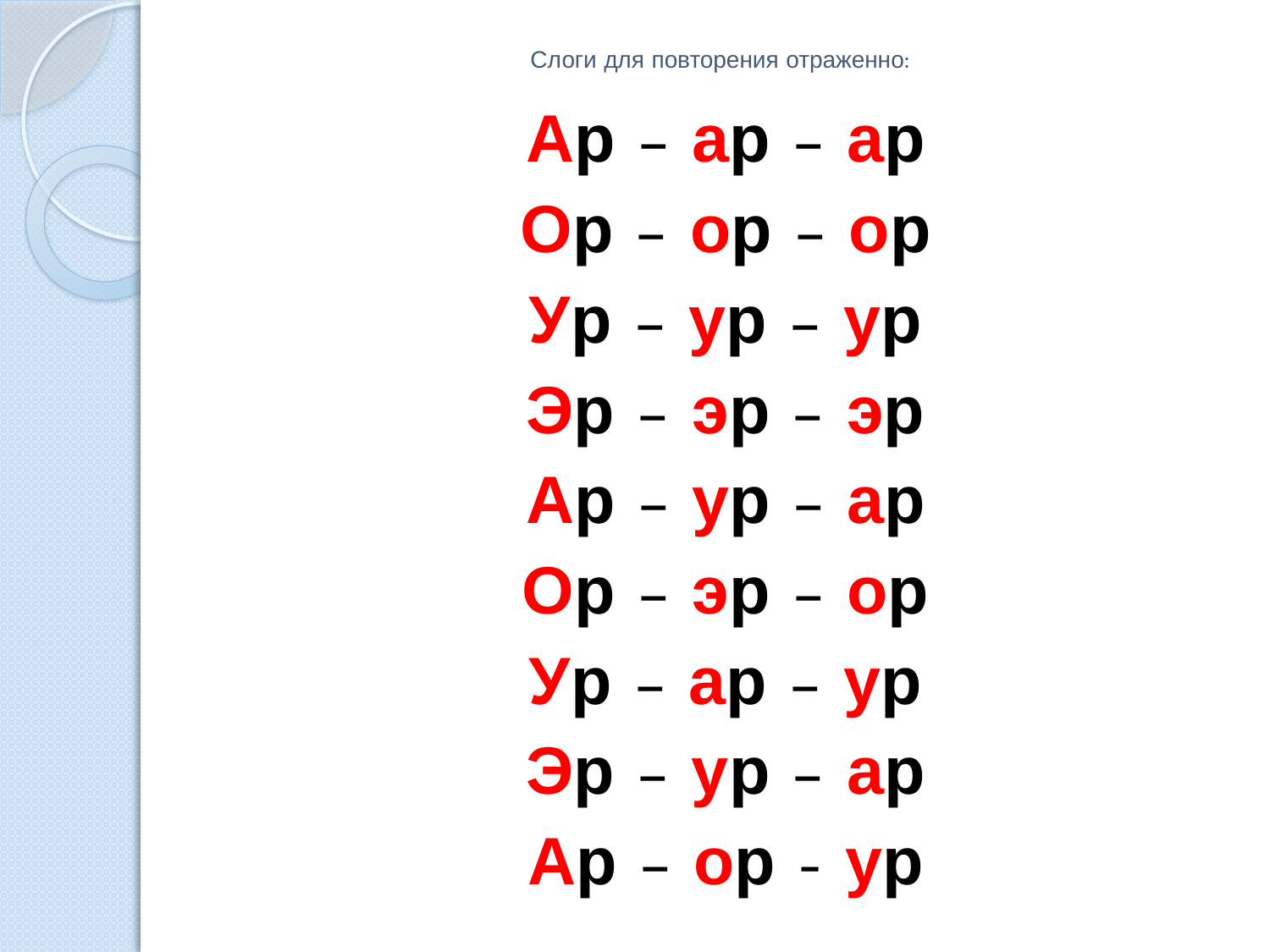

# Слоги для повторения отраженно:
Ар – ар – ар
Ор – ор – ор
Ур – ур – ур
Эр – эр – эр
Ар – ур – ар
Ор – эр – ор
Ур – ар – ур
Эр – ур – ар
Ар – ор - ур